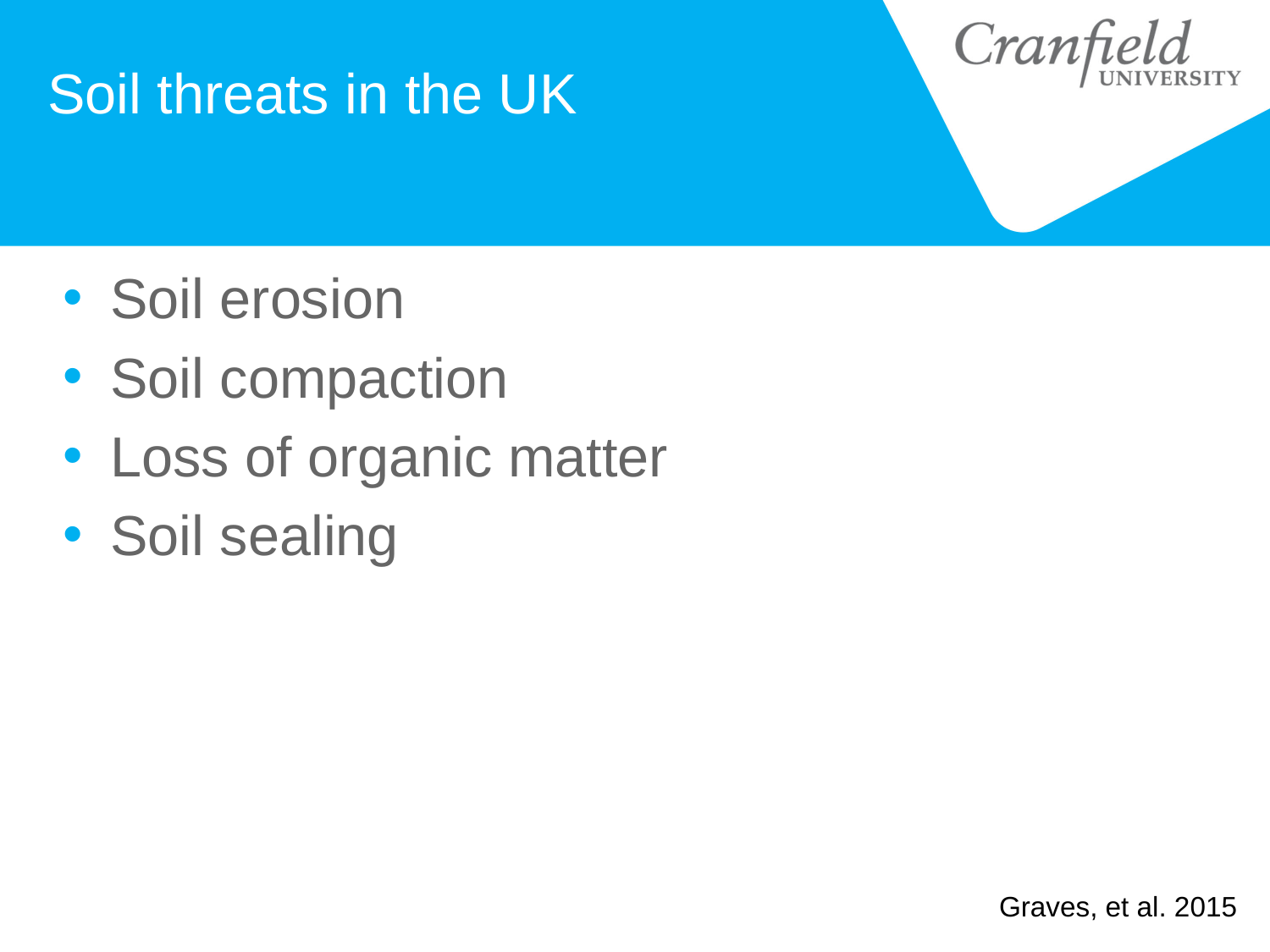

# Soil threats in the UK
Soil erosion
Soil compaction
Loss of organic matter
Soil sealing
Graves, et al. 2015